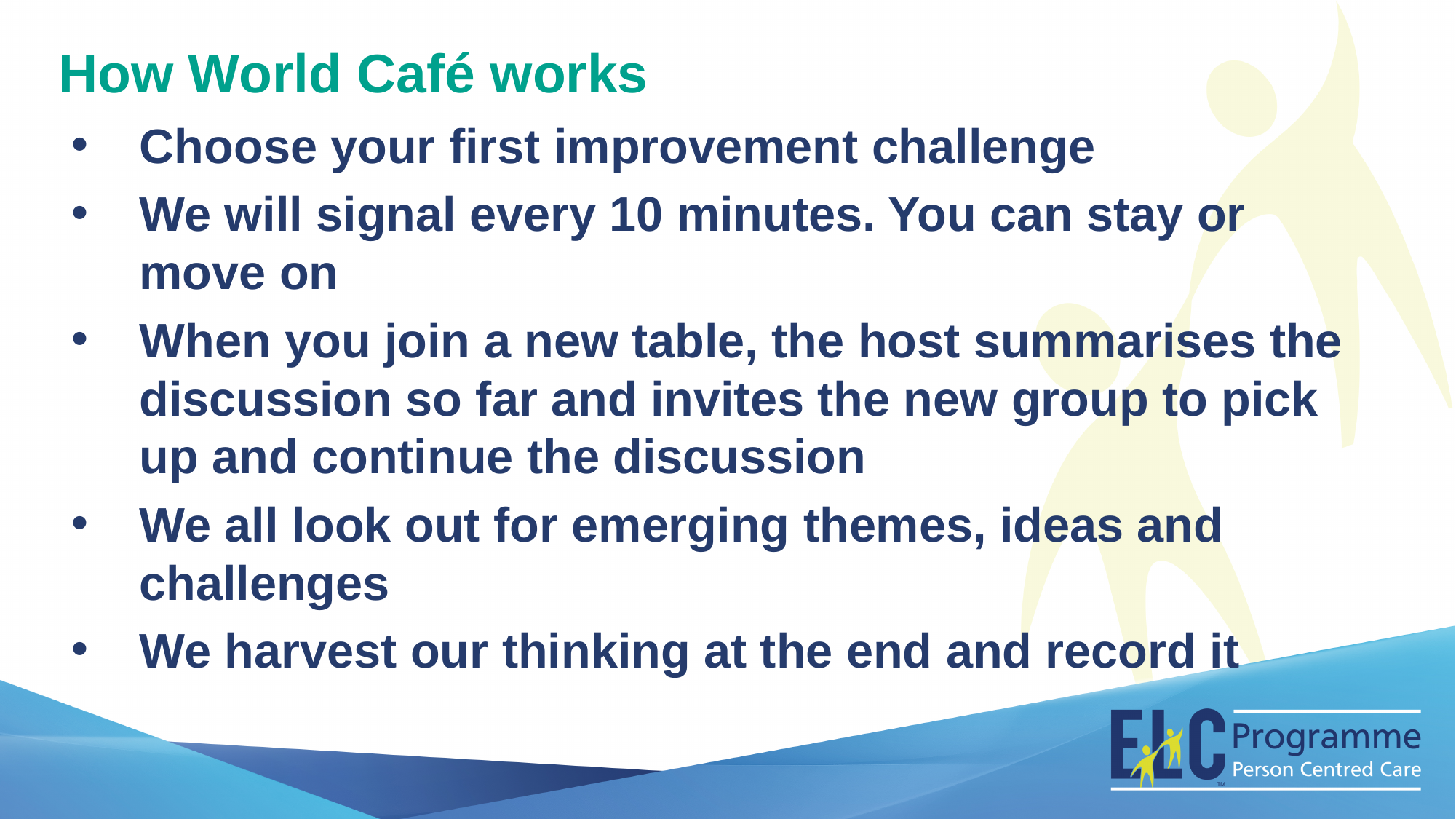

How World Café works
Choose your first improvement challenge
We will signal every 10 minutes. You can stay or move on
When you join a new table, the host summarises the discussion so far and invites the new group to pick up and continue the discussion
We all look out for emerging themes, ideas and challenges
We harvest our thinking at the end and record it